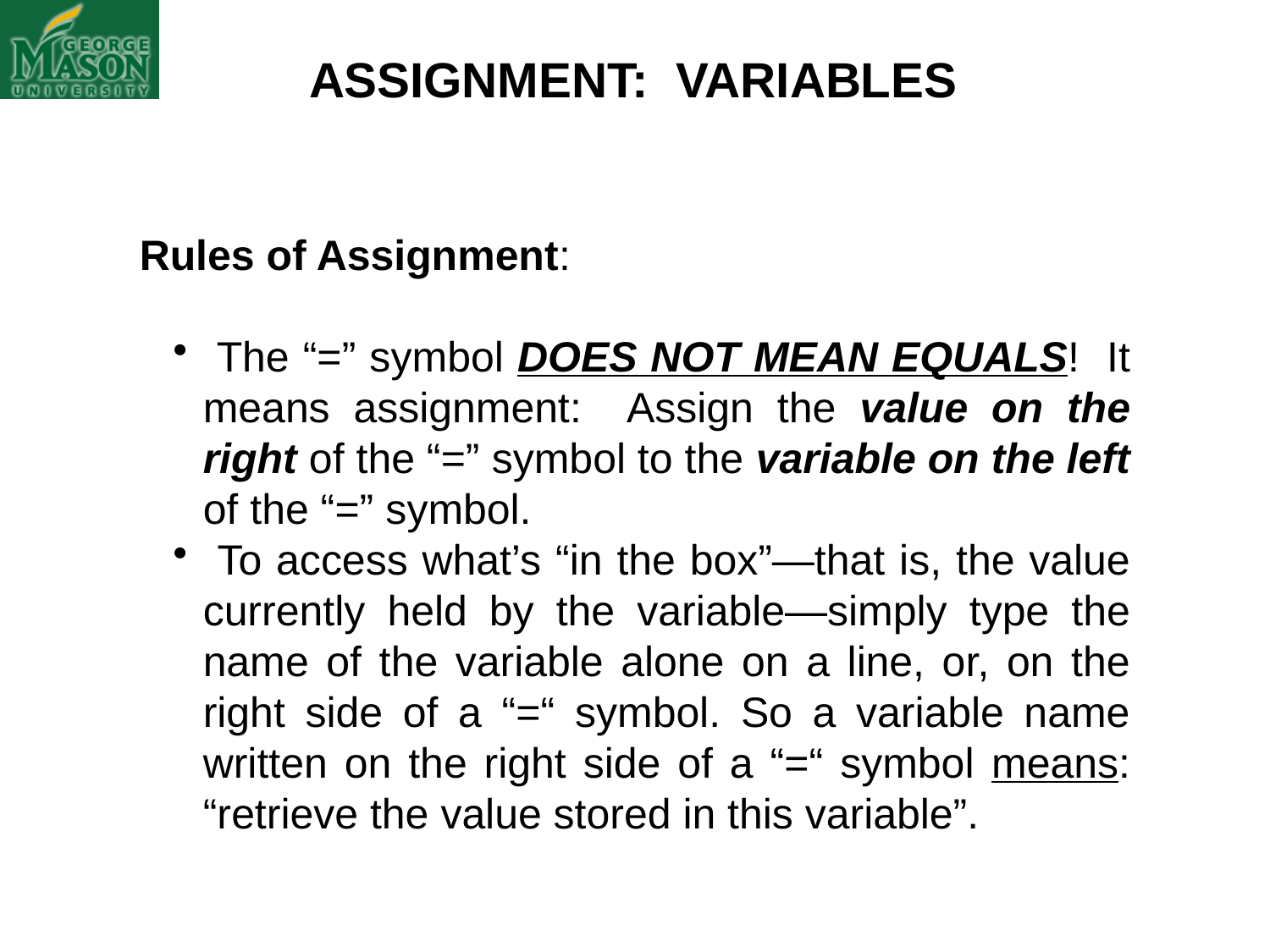

ASSIGNMENT:  VARIABLES
Rules of Assignment:

 The “=” symbol DOES NOT MEAN EQUALS!  It means assignment:  Assign the value on the right of the “=” symbol to the variable on the left of the “=” symbol.
 To access what’s “in the box”—that is, the value currently held by the variable—simply type the name of the variable alone on a line, or, on the right side of a “=“ symbol. So a variable name written on the right side of a “=“ symbol means: “retrieve the value stored in this variable”.